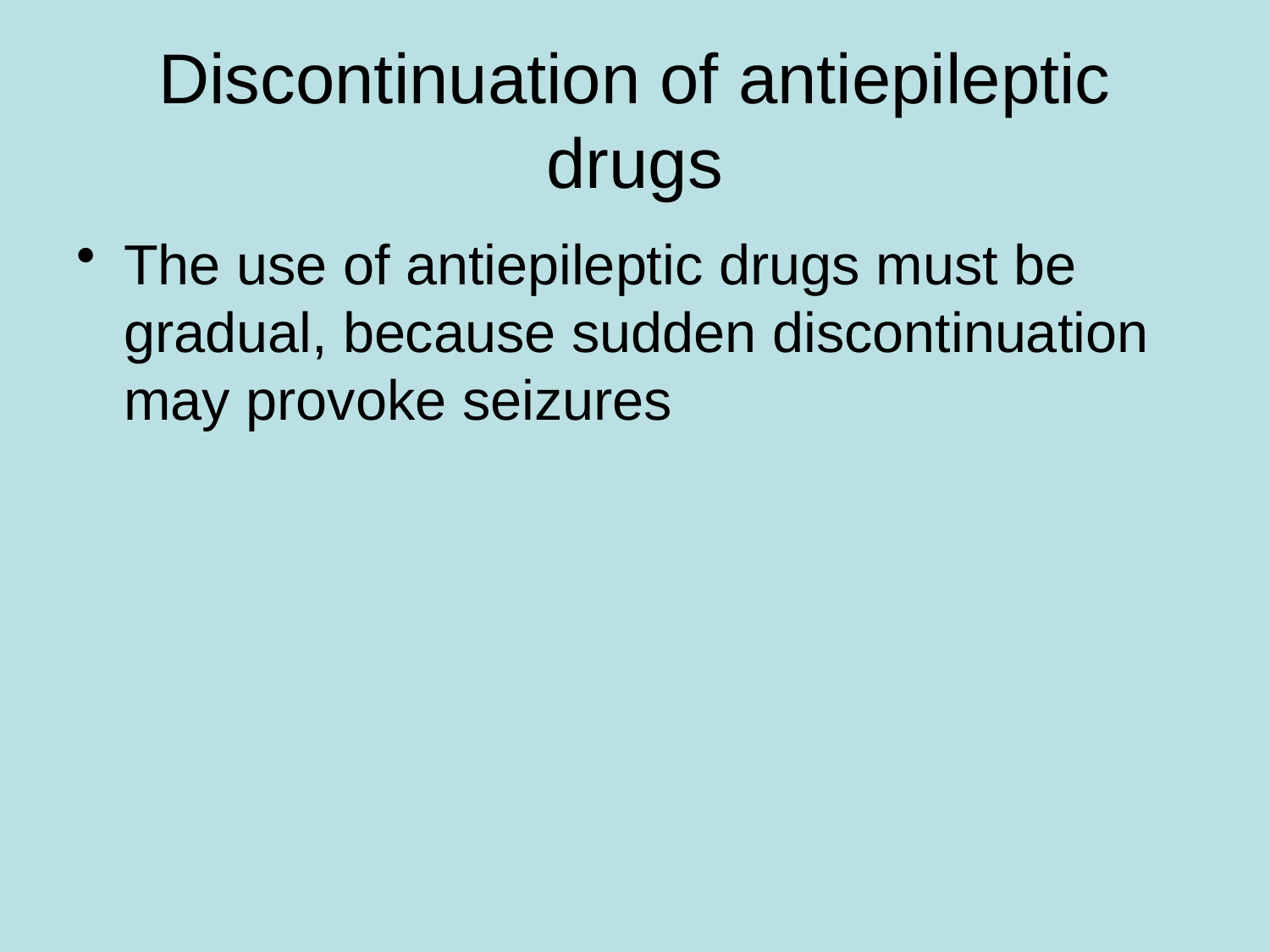

# Discontinuation of antiepileptic drugs
The use of antiepileptic drugs must be gradual, because sudden discontinuation may provoke seizures